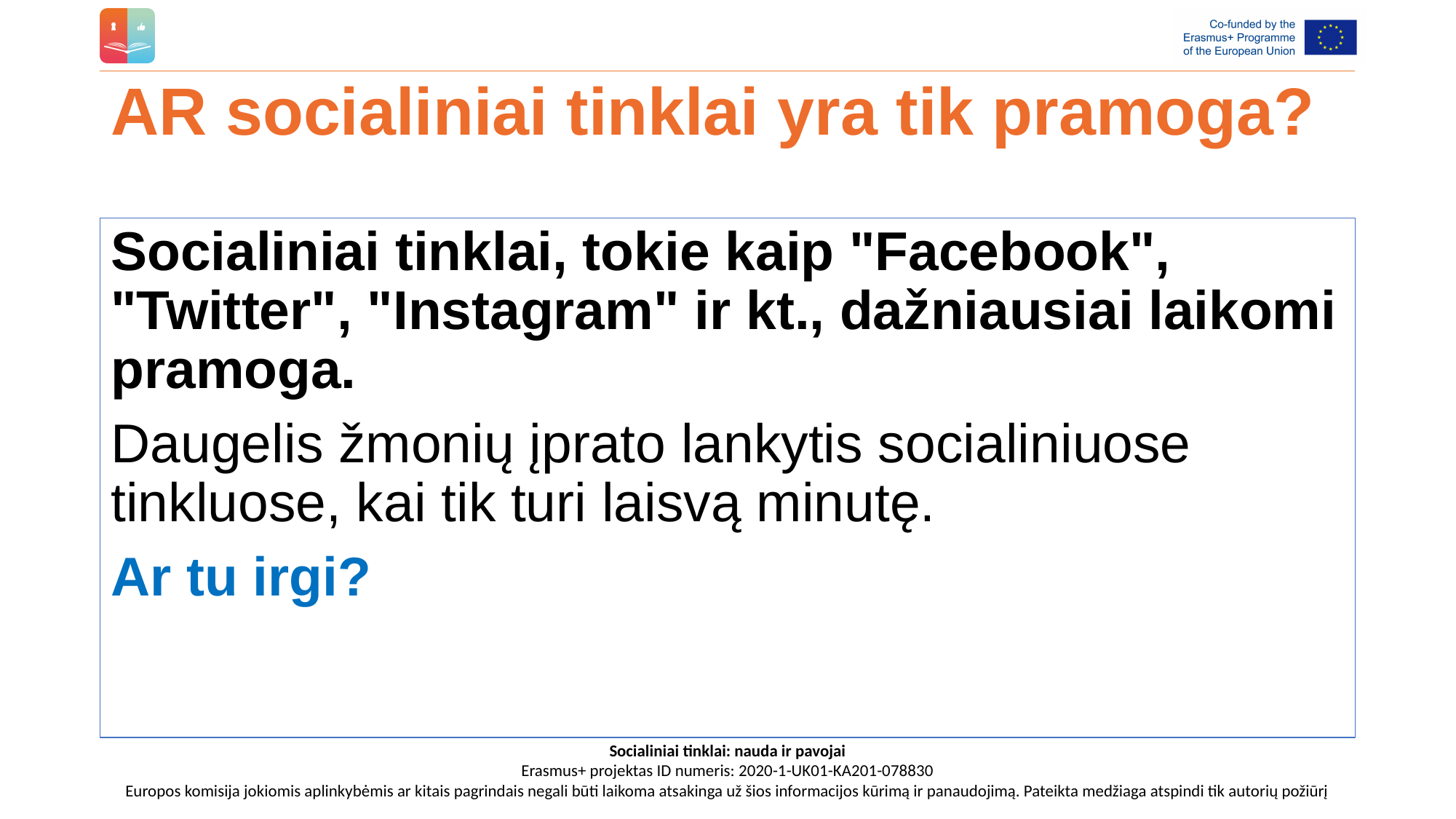

# AR socialiniai tinklai yra tik pramoga?
Socialiniai tinklai, tokie kaip "Facebook", "Twitter", "Instagram" ir kt., dažniausiai laikomi pramoga.
Daugelis žmonių įprato lankytis socialiniuose tinkluose, kai tik turi laisvą minutę.
Ar tu irgi?

Socialiniai tinklai: nauda ir pavojai
Erasmus+ projektas ID numeris: 2020-1-UK01-KA201-078830
Europos komisija jokiomis aplinkybėmis ar kitais pagrindais negali būti laikoma atsakinga už šios informacijos kūrimą ir panaudojimą. Pateikta medžiaga atspindi tik autorių požiūrį